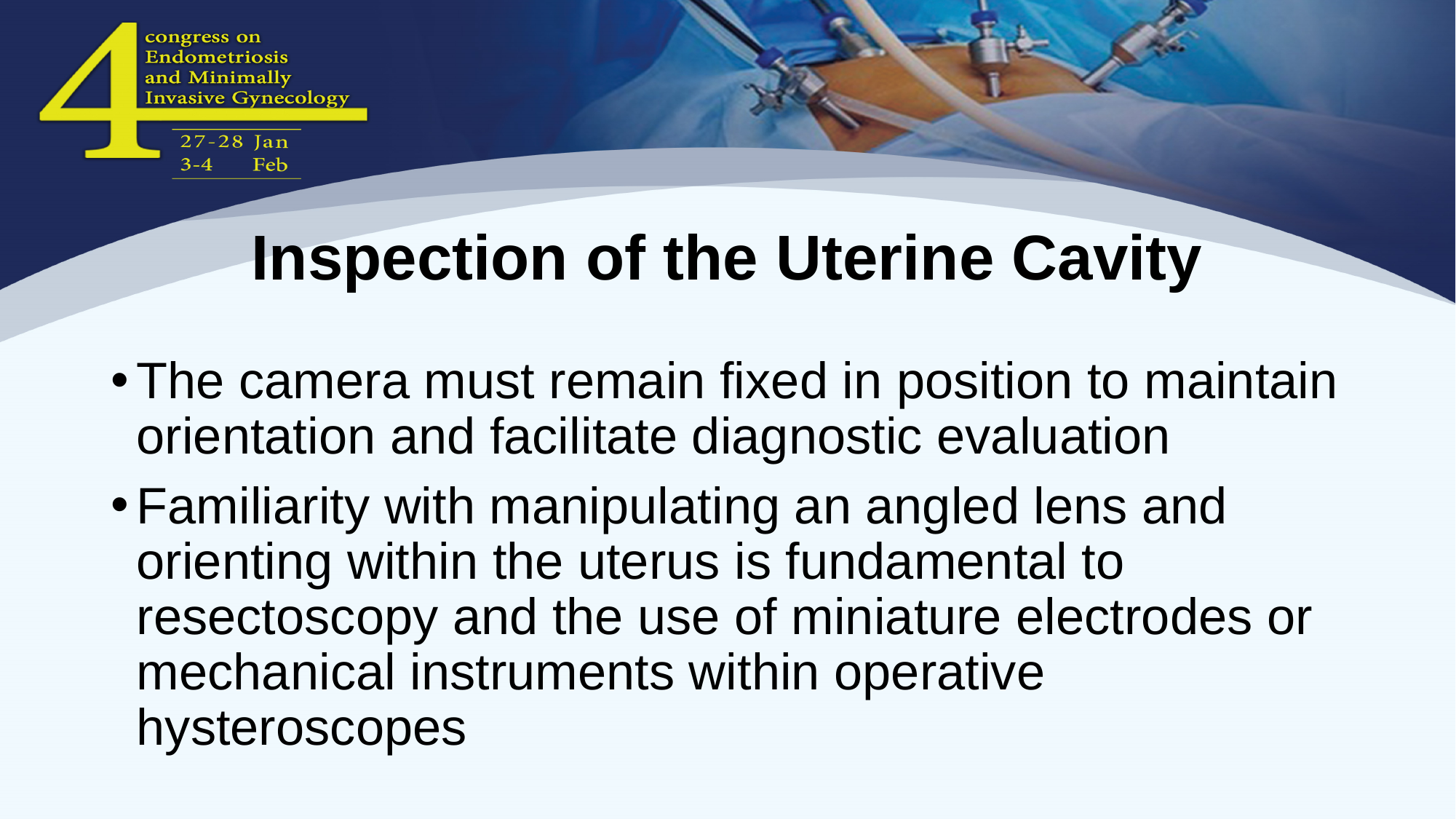

# Inspection of the Uterine Cavity
The camera must remain fixed in position to maintain orientation and facilitate diagnostic evaluation
Familiarity with manipulating an angled lens and orienting within the uterus is fundamental to resectoscopy and the use of miniature electrodes or mechanical instruments within operative hysteroscopes